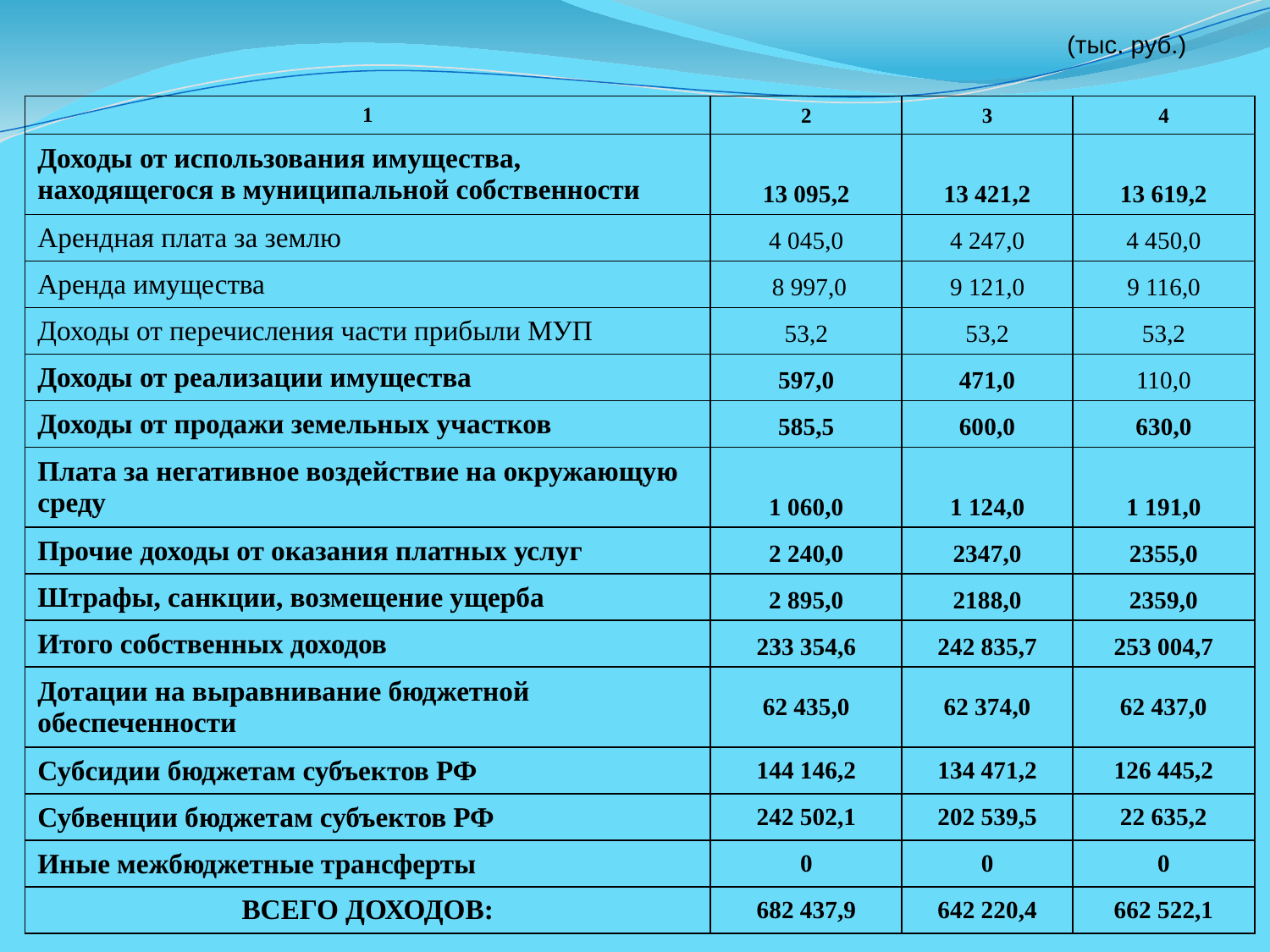

(тыс. руб.)
| 1 | 2 | 3 | 4 |
| --- | --- | --- | --- |
| Доходы от использования имущества, находящегося в муниципальной собственности | 13 095,2 | 13 421,2 | 13 619,2 |
| Арендная плата за землю | 4 045,0 | 4 247,0 | 4 450,0 |
| Аренда имущества | 8 997,0 | 9 121,0 | 9 116,0 |
| Доходы от перечисления части прибыли МУП | 53,2 | 53,2 | 53,2 |
| Доходы от реализации имущества | 597,0 | 471,0 | 110,0 |
| Доходы от продажи земельных участков | 585,5 | 600,0 | 630,0 |
| Плата за негативное воздействие на окружающую среду | 1 060,0 | 1 124,0 | 1 191,0 |
| Прочие доходы от оказания платных услуг | 2 240,0 | 2347,0 | 2355,0 |
| Штрафы, санкции, возмещение ущерба | 2 895,0 | 2188,0 | 2359,0 |
| Итого собственных доходов | 233 354,6 | 242 835,7 | 253 004,7 |
| Дотации на выравнивание бюджетной обеспеченности | 62 435,0 | 62 374,0 | 62 437,0 |
| Субсидии бюджетам субъектов РФ | 144 146,2 | 134 471,2 | 126 445,2 |
| Субвенции бюджетам субъектов РФ | 242 502,1 | 202 539,5 | 22 635,2 |
| Иные межбюджетные трансферты | 0 | 0 | 0 |
| ВСЕГО ДОХОДОВ: | 682 437,9 | 642 220,4 | 662 522,1 |